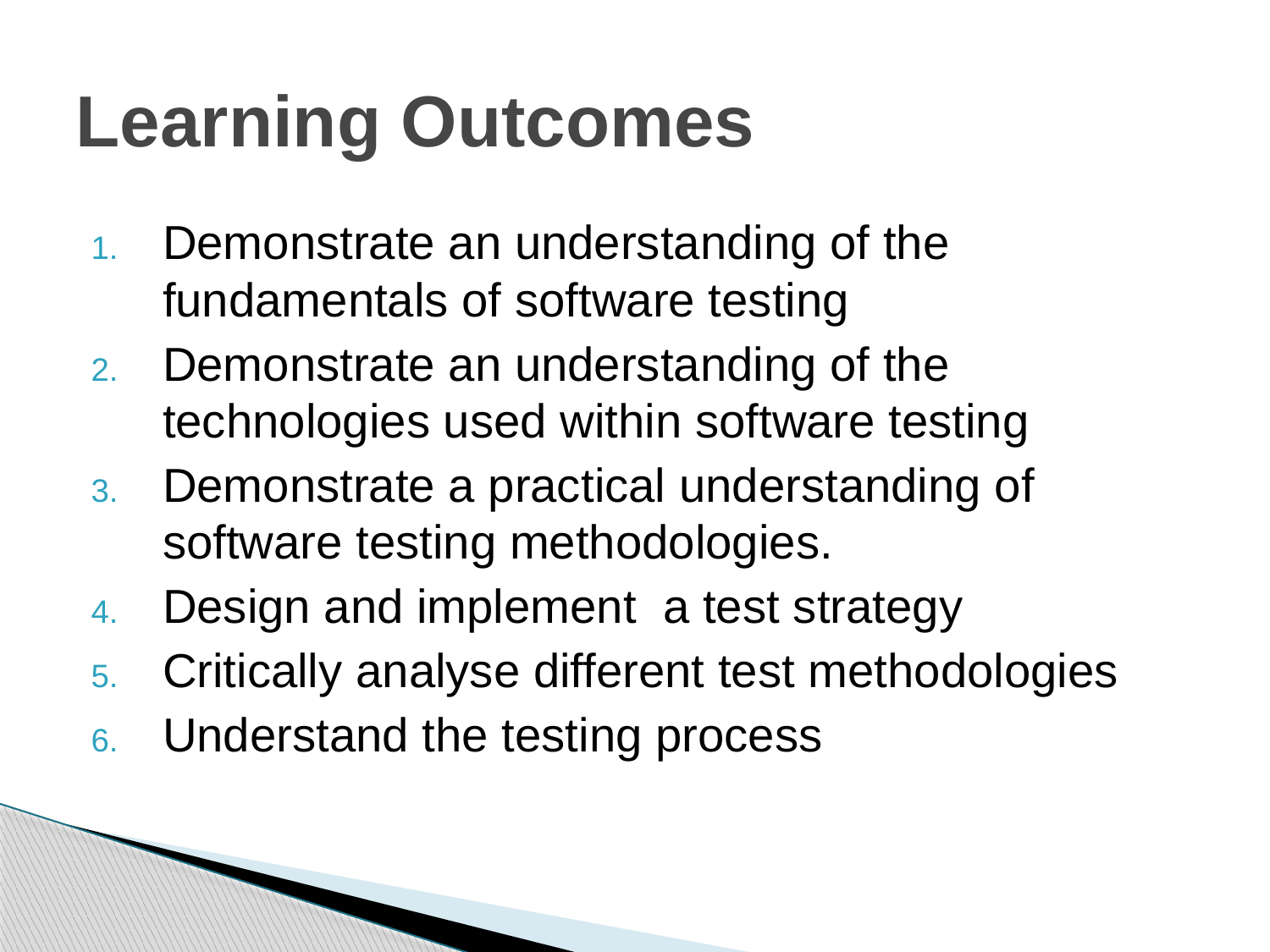

# Learning Outcomes
Demonstrate an understanding of the fundamentals of software testing
Demonstrate an understanding of the technologies used within software testing
Demonstrate a practical understanding of software testing methodologies.
Design and implement  a test strategy
Critically analyse different test methodologies
Understand the testing process